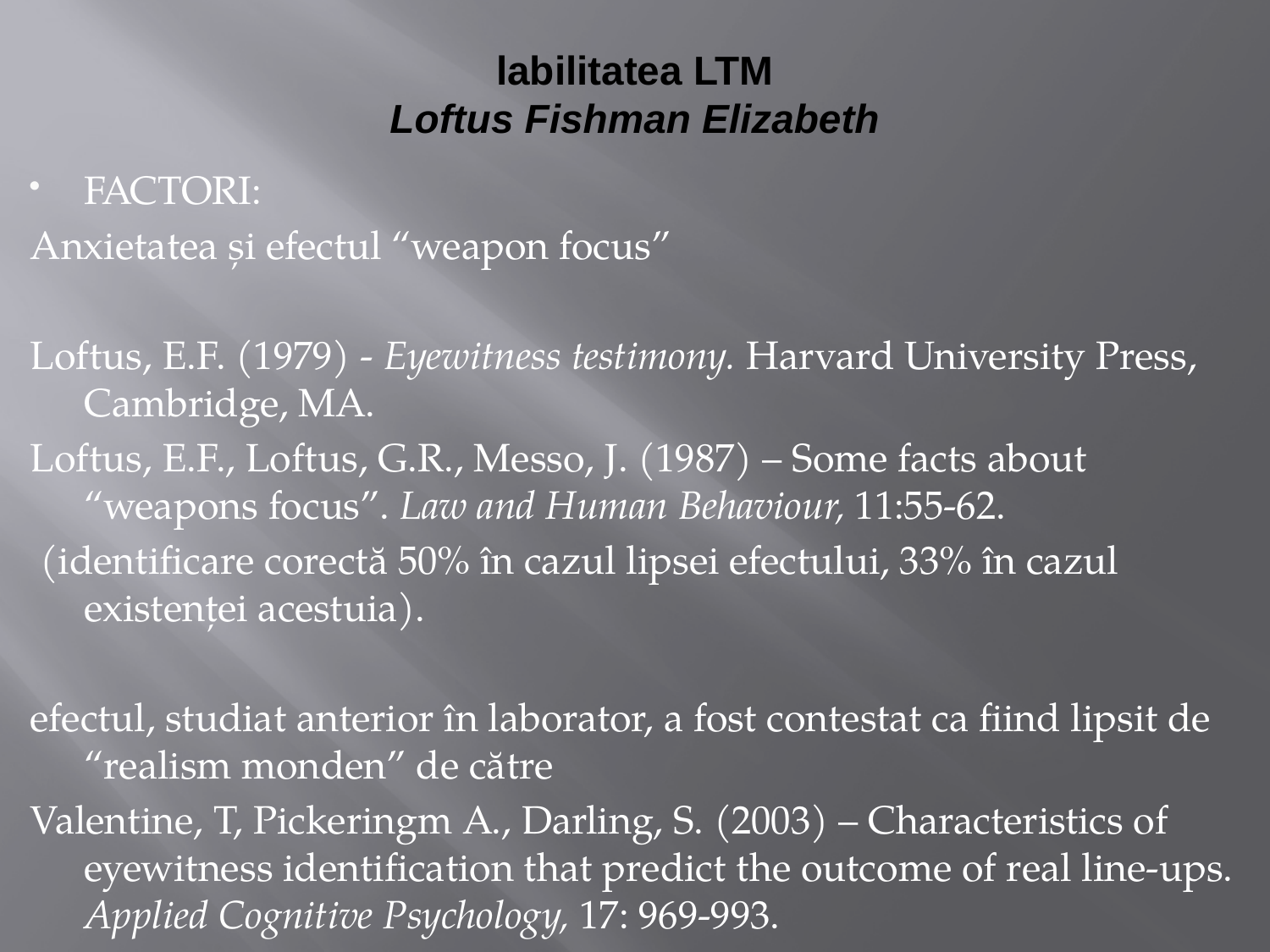

# labilitatea LTM Loftus Fishman Elizabeth
FACTORI:
Anxietatea şi efectul “weapon focus”

Loftus, E.F. (1979) - Eyewitness testimony. Harvard University Press, Cambridge, MA.
Loftus, E.F., Loftus, G.R., Messo, J. (1987) – Some facts about “weapons focus”. Law and Human Behaviour, 11:55-62.
 (identificare corectă 50% în cazul lipsei efectului, 33% în cazul existenţei acestuia).

efectul, studiat anterior în laborator, a fost contestat ca fiind lipsit de “realism monden” de către
Valentine, T, Pickeringm A., Darling, S. (2003) – Characteristics of eyewitness identification that predict the outcome of real line-ups. Applied Cognitive Psychology, 17: 969-993.